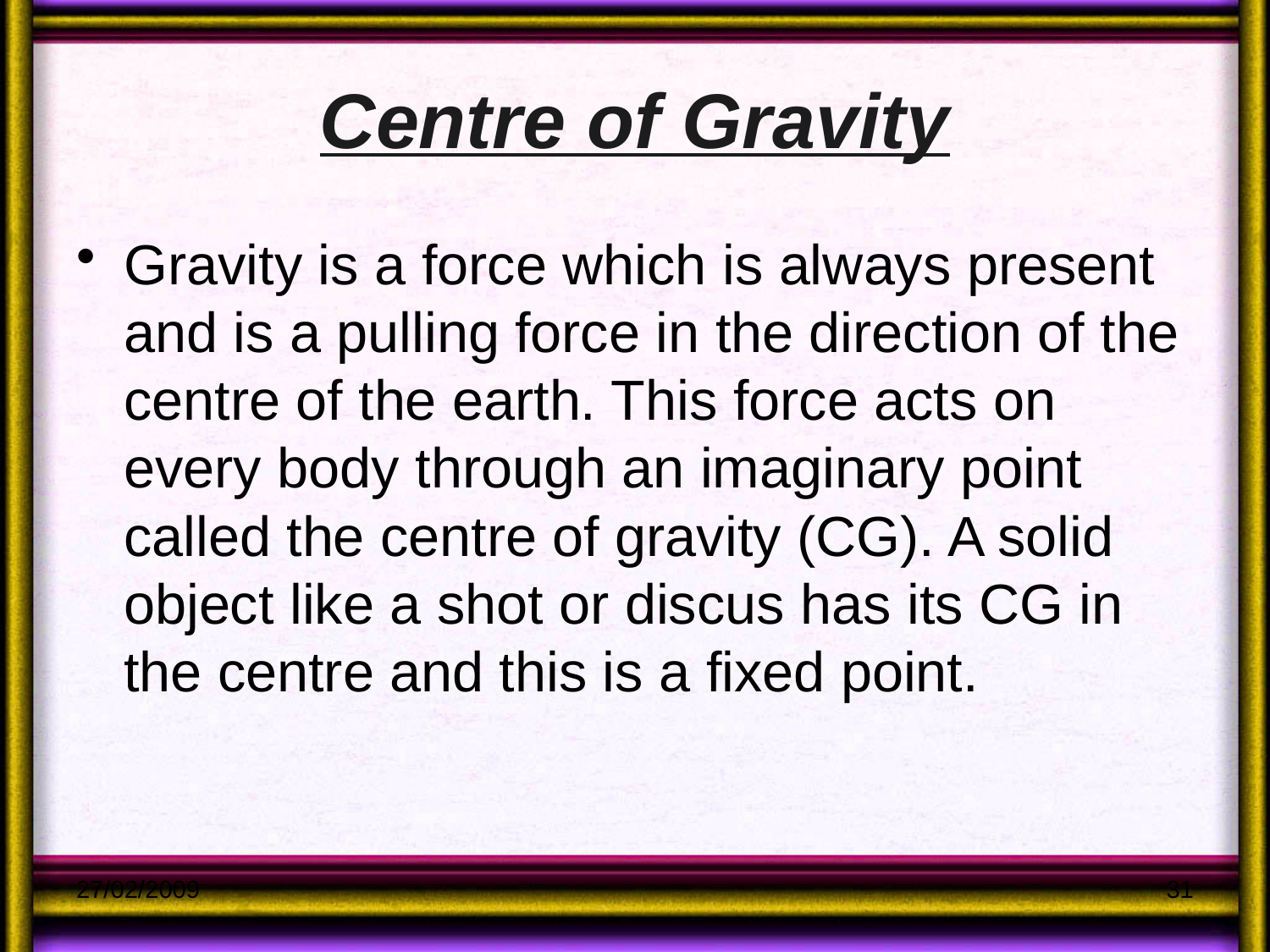

# Centre of Gravity
Gravity is a force which is always present and is a pulling force in the direction of the centre of the earth. This force acts on every body through an imaginary point called the centre of gravity (CG). A solid object like a shot or discus has its CG in the centre and this is a fixed point.
27/02/2009
31